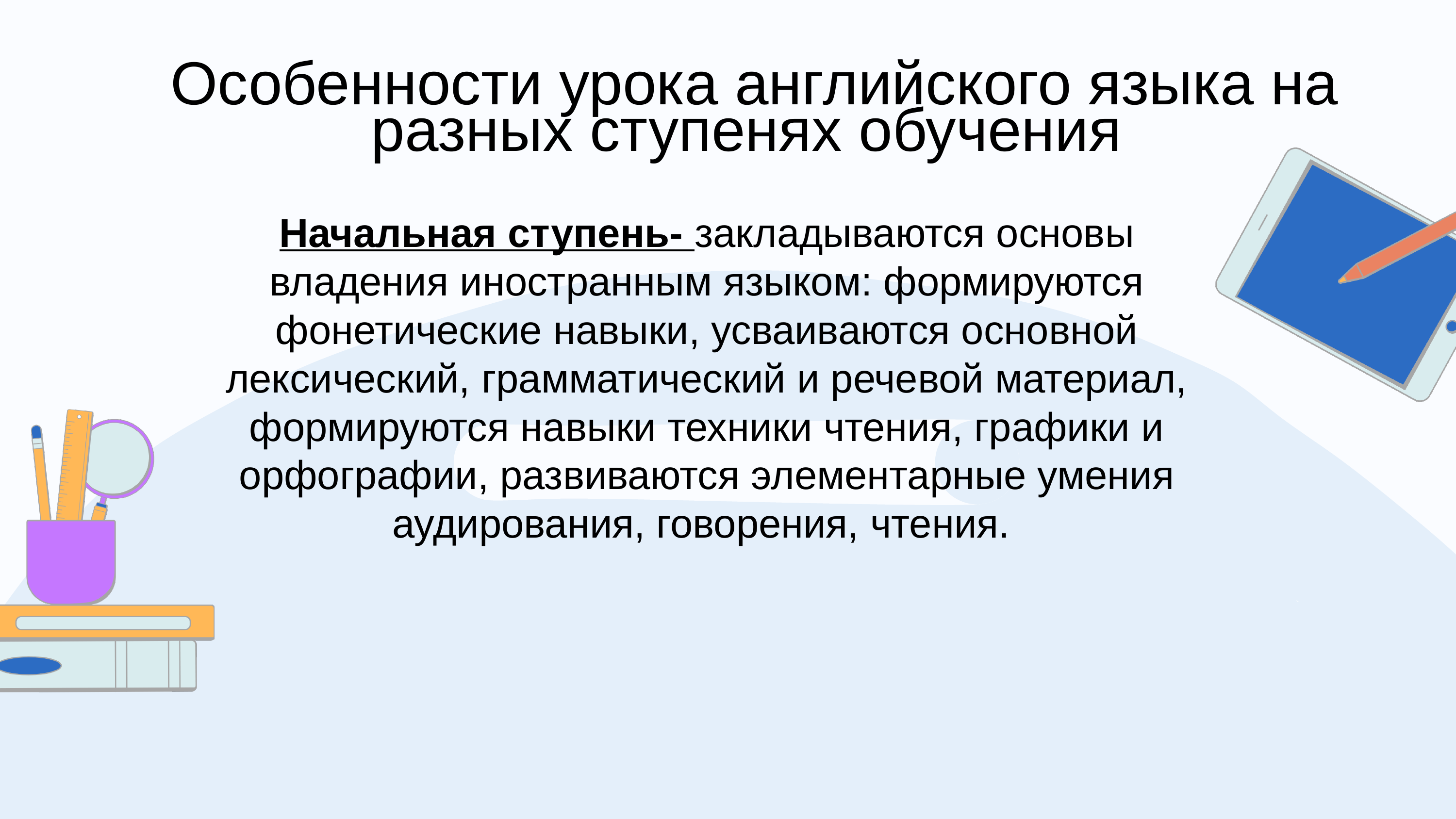

Особенности урока английского языка на разных ступенях обучения

Начальная ступень- закладываются основы владения иностранным языком: формируются фонетические навыки, усваиваются основной лексический, грамматический и речевой материал, формируются навыки техники чтения, графики и орфографии, развиваются элементарные умения аудирования, говорения, чтения.